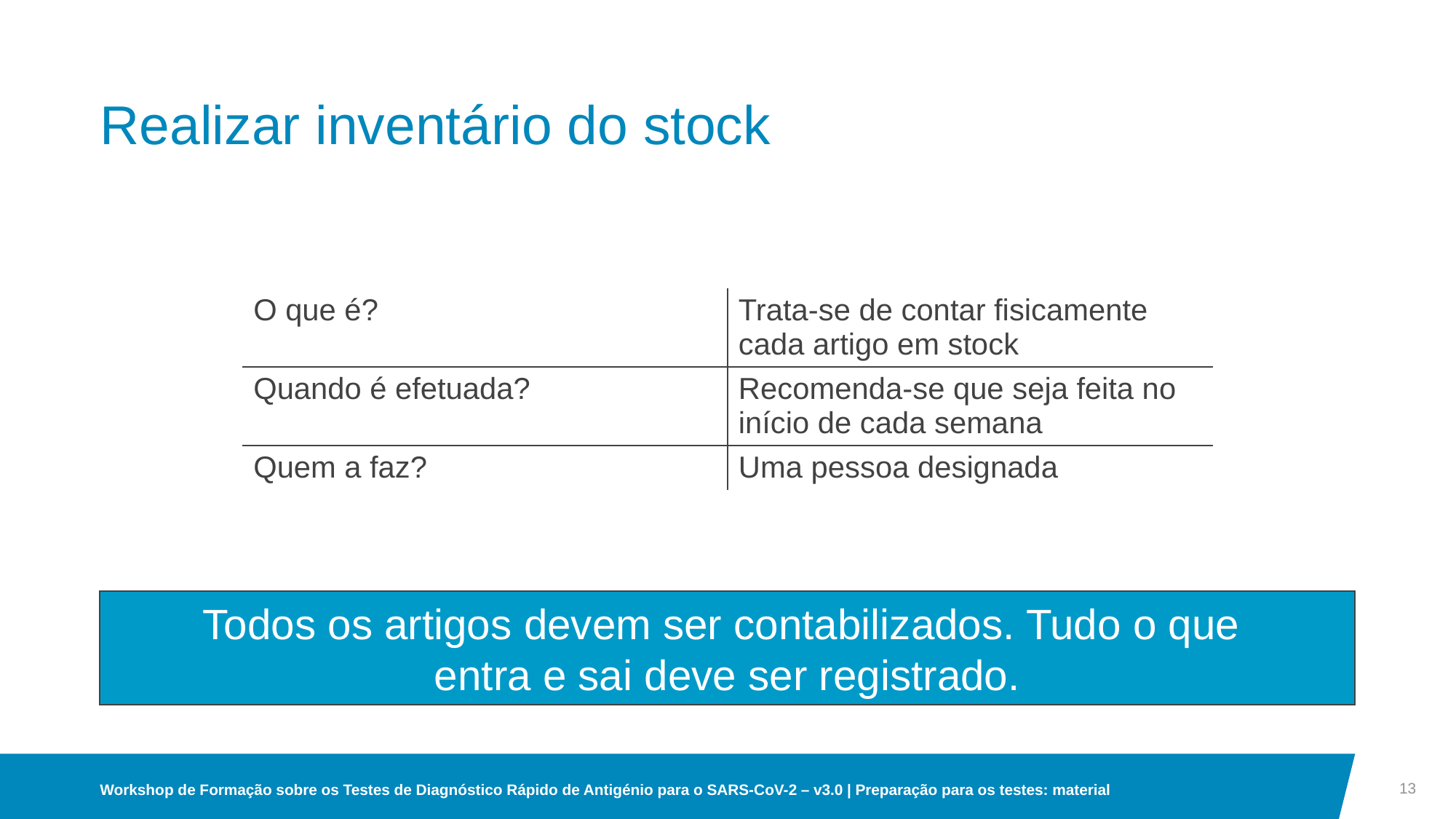

# Realizar inventário do stock

| O que é? | Trata-se de contar fisicamente cada artigo em stock |
| --- | --- |
| Quando é efetuada? | Recomenda-se que seja feita no início de cada semana |
| Quem a faz? | Uma pessoa designada |
Todos os artigos devem ser contabilizados. Tudo o que
entra e sai deve ser registrado.
13
Workshop de Formação sobre os Testes de Diagnóstico Rápido de Antigénio para o SARS-CoV-2 – v3.0 | Preparação para os testes: material